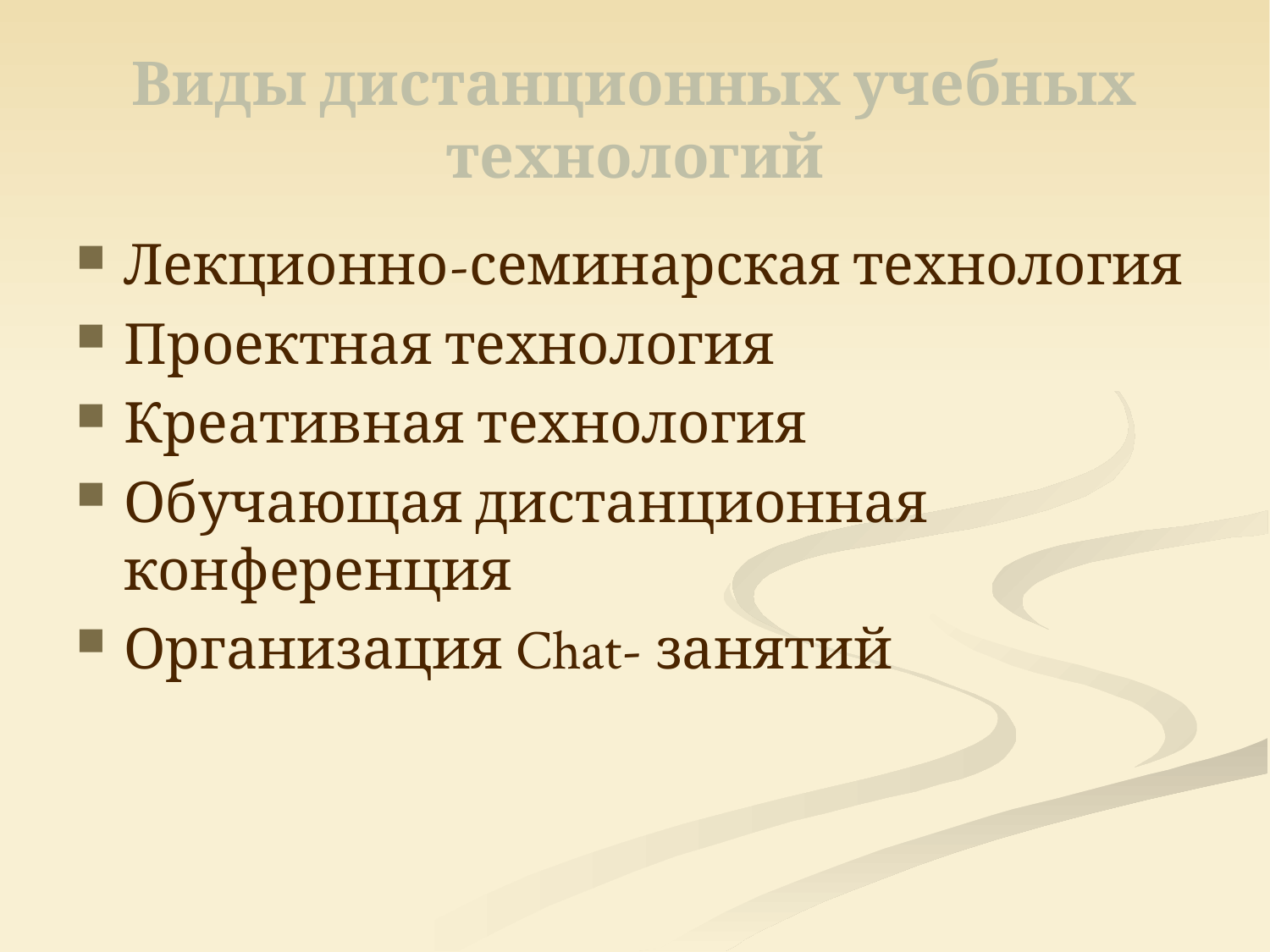

# Виды дистанционных учебных технологий
Лекционно-семинарская технология
Проектная технология
Креативная технология
Обучающая дистанционная конференция
Организация Chat- занятий